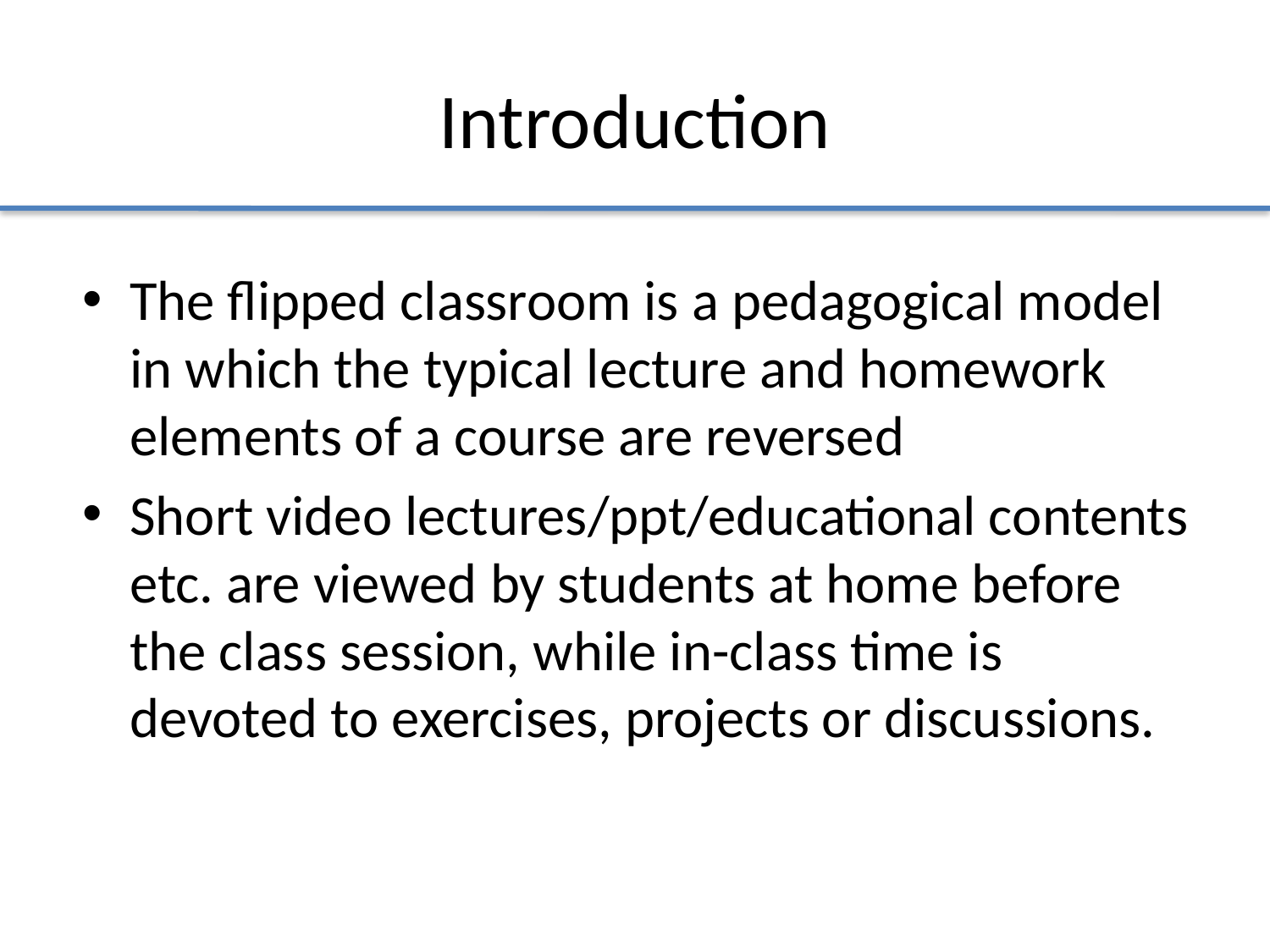

# Introduction
The flipped classroom is a pedagogical model in which the typical lecture and homework elements of a course are reversed
Short video lectures/ppt/educational contents etc. are viewed by students at home before the class session, while in-class time is devoted to exercises, projects or discussions.